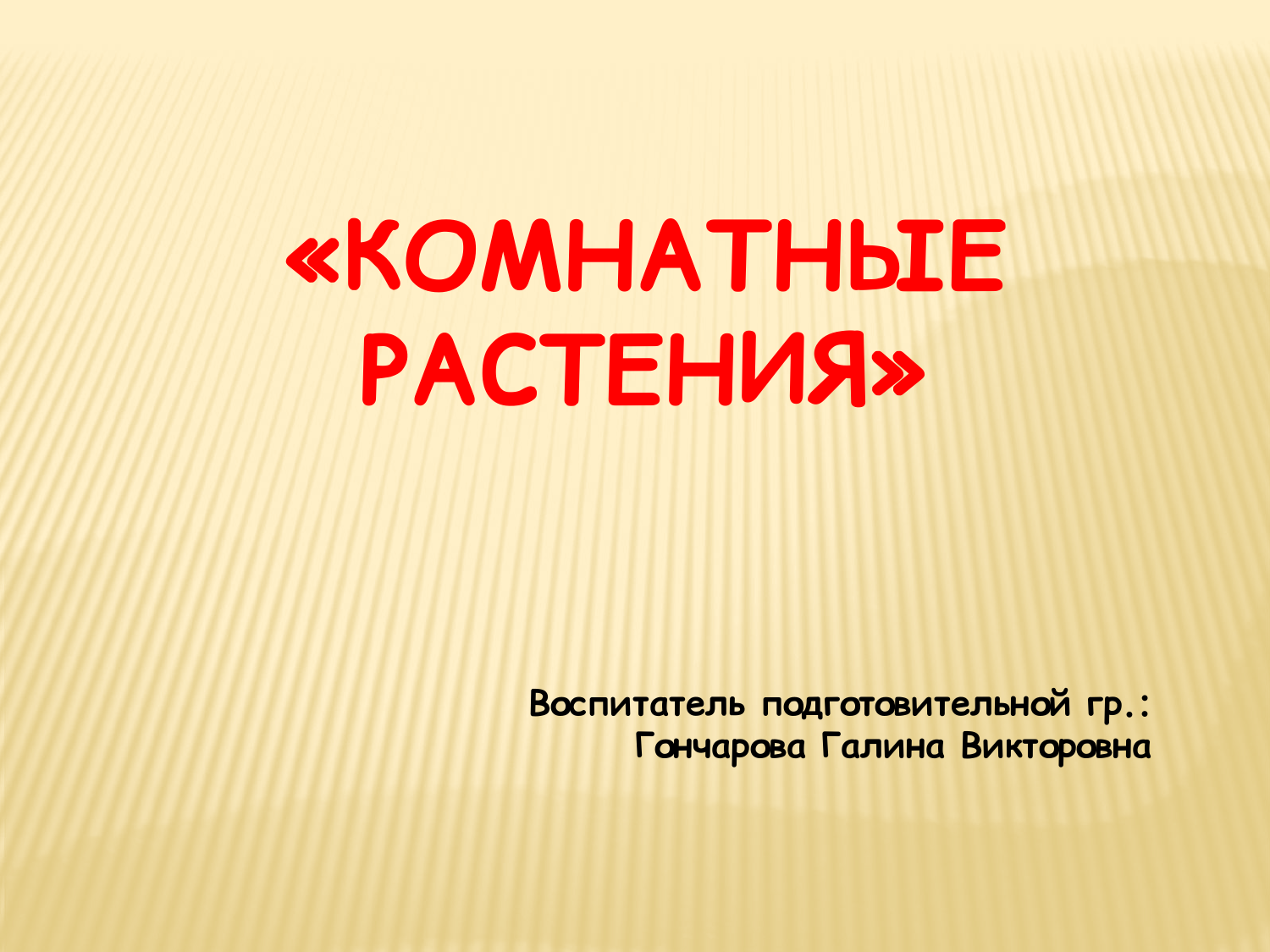

«КОМНАТНЫЕ РАСТЕНИЯ»
Воспитатель подготовительной гр.:
       Гончарова Галина Викторовна